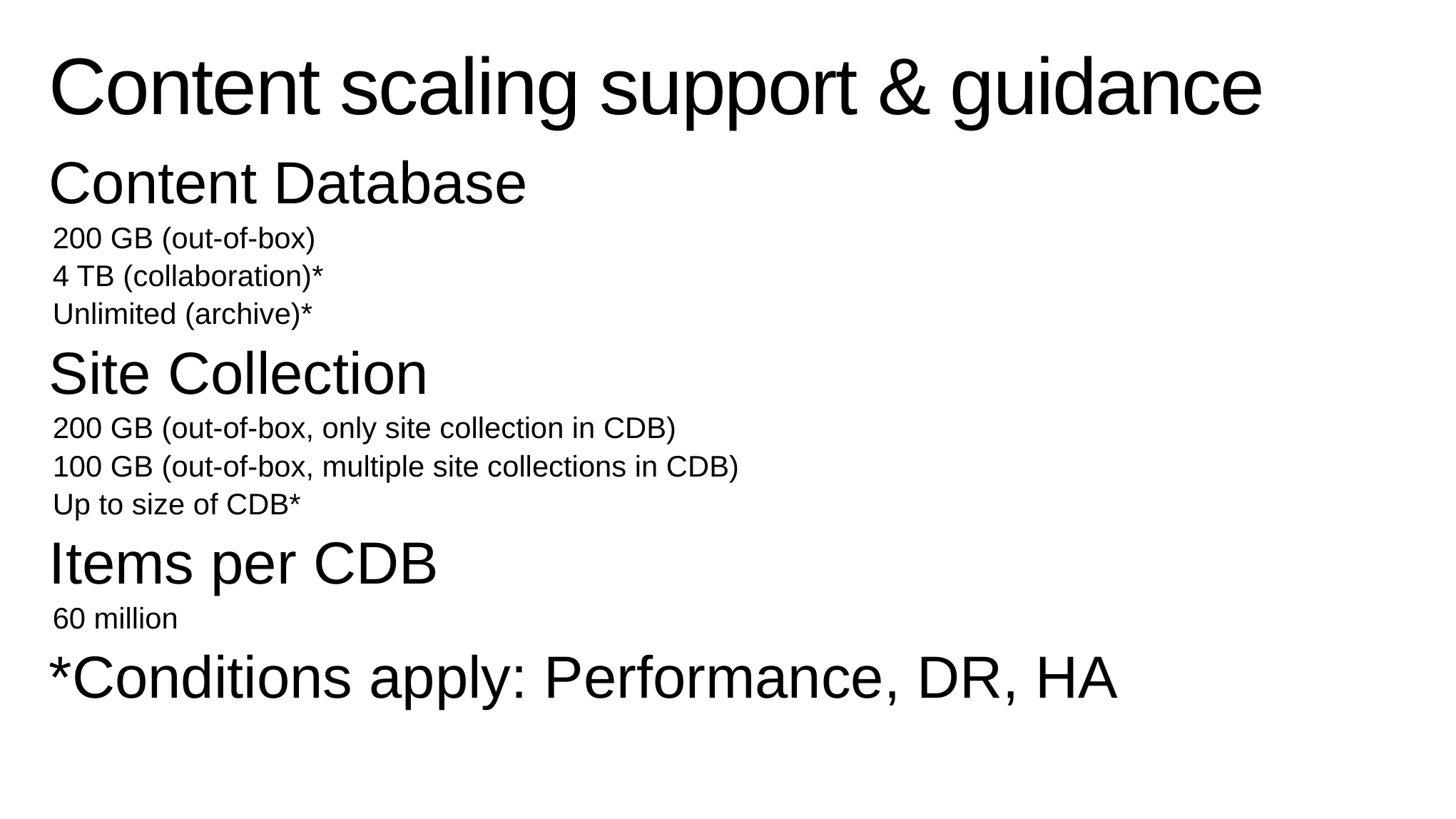

# Content scaling support & guidance
Content Database
200 GB (out-of-box)
4 TB (collaboration)*
Unlimited (archive)*
Site Collection
200 GB (out-of-box, only site collection in CDB)
100 GB (out-of-box, multiple site collections in CDB)
Up to size of CDB*
Items per CDB
60 million
*Conditions apply: Performance, DR, HA